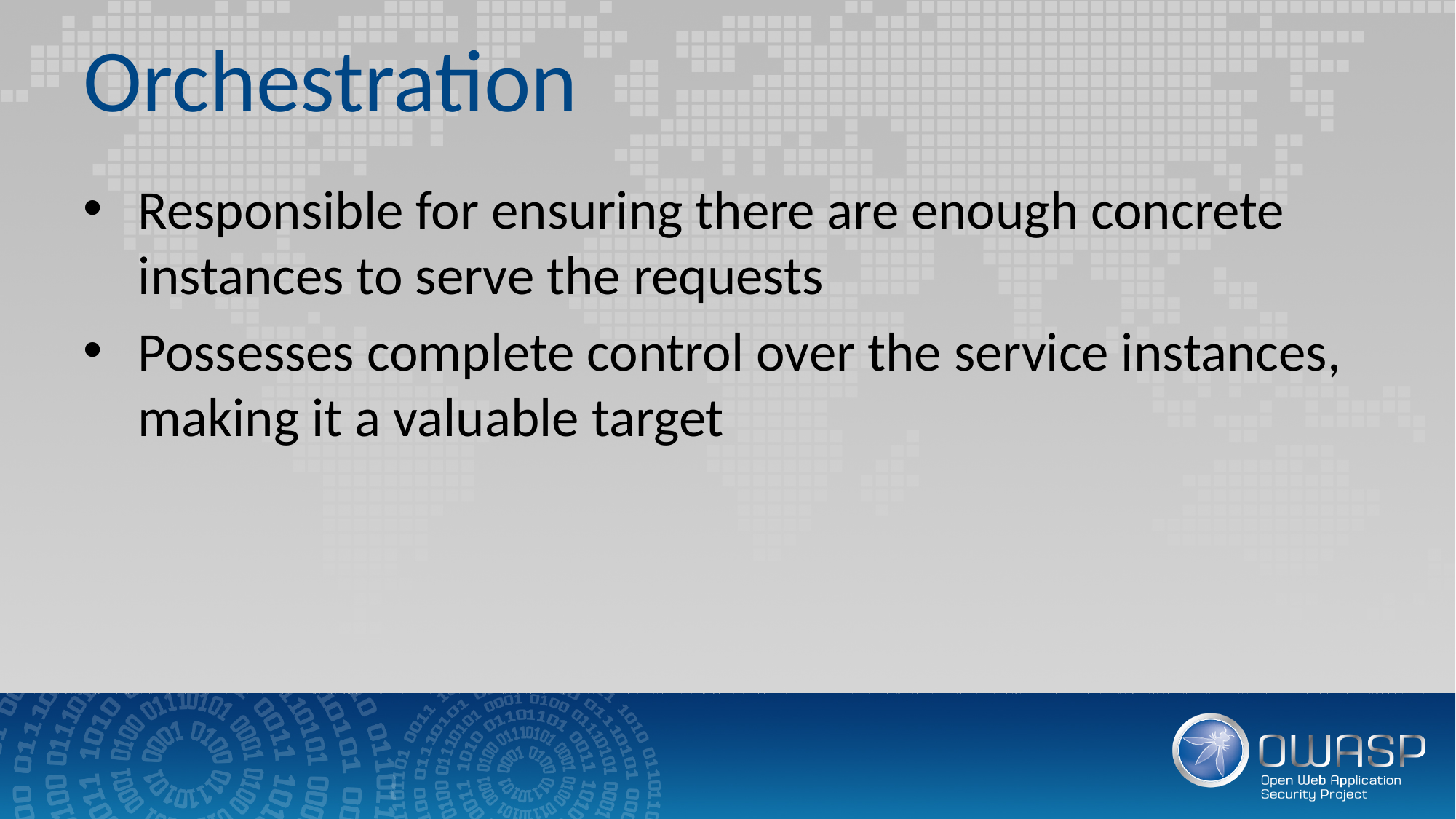

# Orchestration

Responsible for ensuring there are enough concrete instances to serve the requests
Possesses complete control over the service instances, making it a valuable target